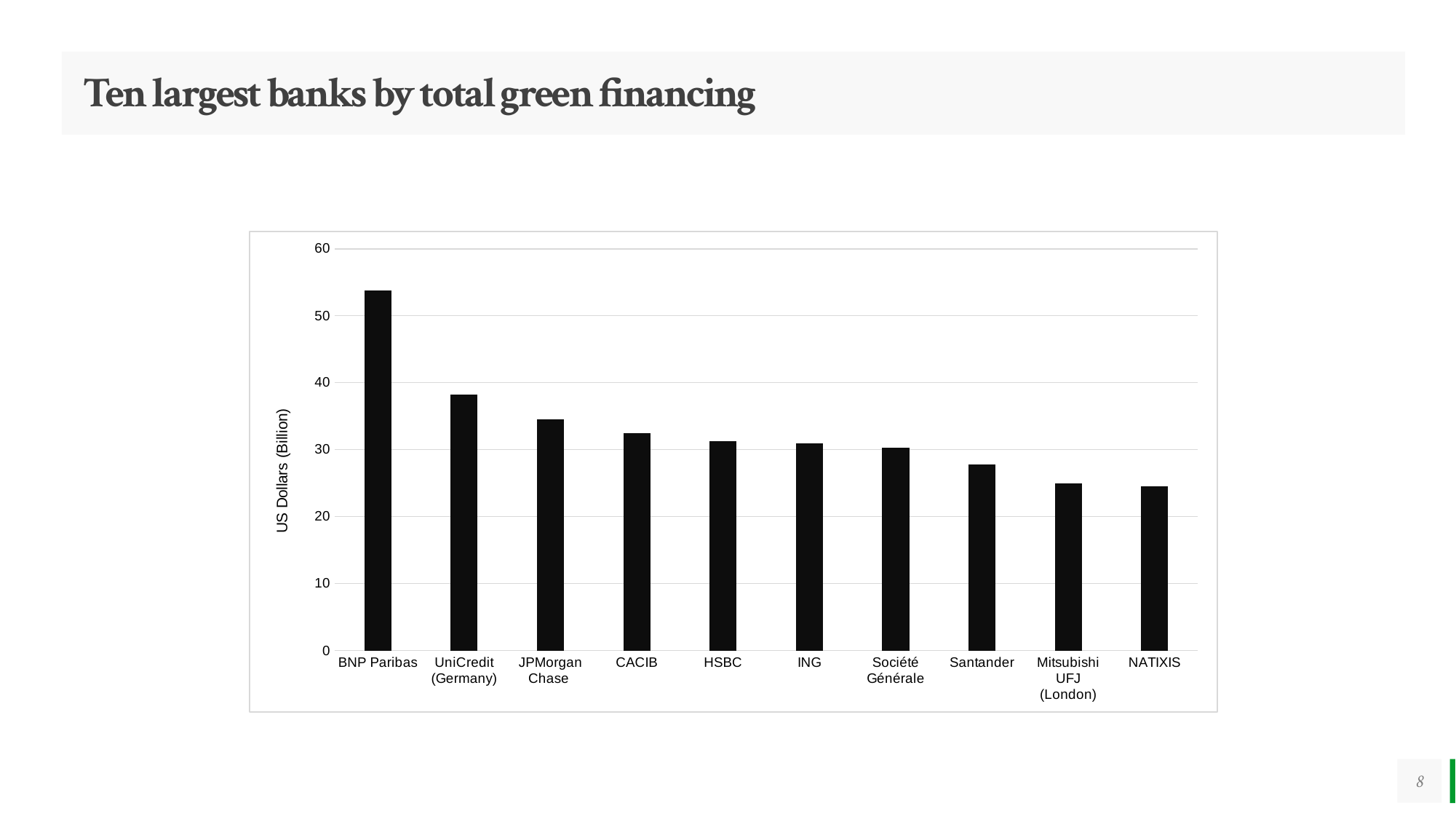

# Ten largest banks by total green financing

### Chart

| Category |  |
|---|---|
| BNP Paribas | 53.766143444412 |
| UniCredit (Germany) | 38.194808167999 |
| JPMorgan Chase  | 34.4782374 |
| CACIB | 32.504461057292005 |
| HSBC | 31.2783102494 |
| ING | 30.8961456832 |
| Société Générale | 30.289588834409997 |
| Santander | 27.849573606695998 |
| Mitsubishi UFJ (London) | 24.987332666813995 |
| NATIXIS | 24.55613303564 |
8